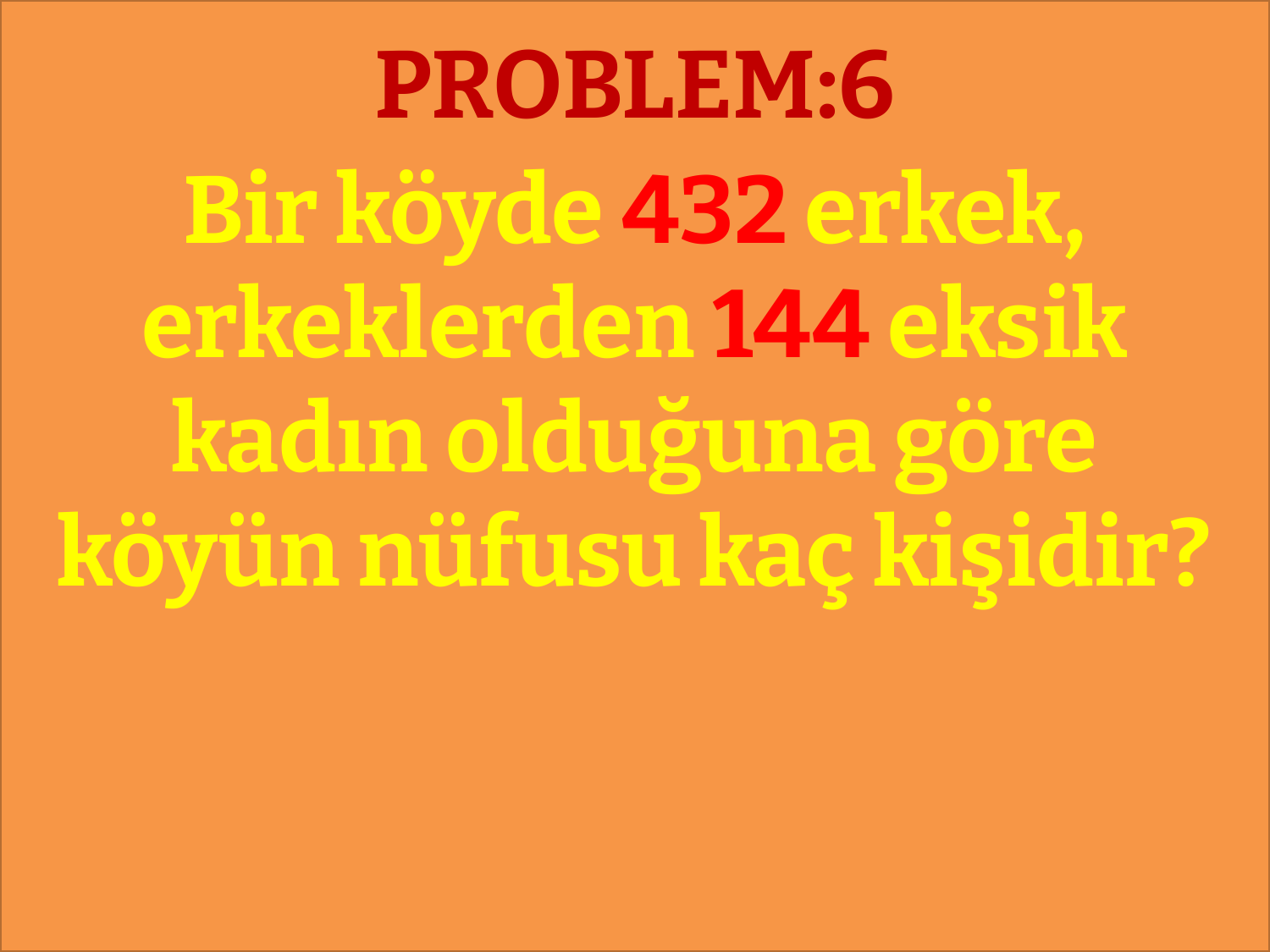

PROBLEM:6
#
Bir köyde 432 erkek, erkeklerden 144 eksik kadın olduğuna göre köyün nüfusu kaç kişidir?